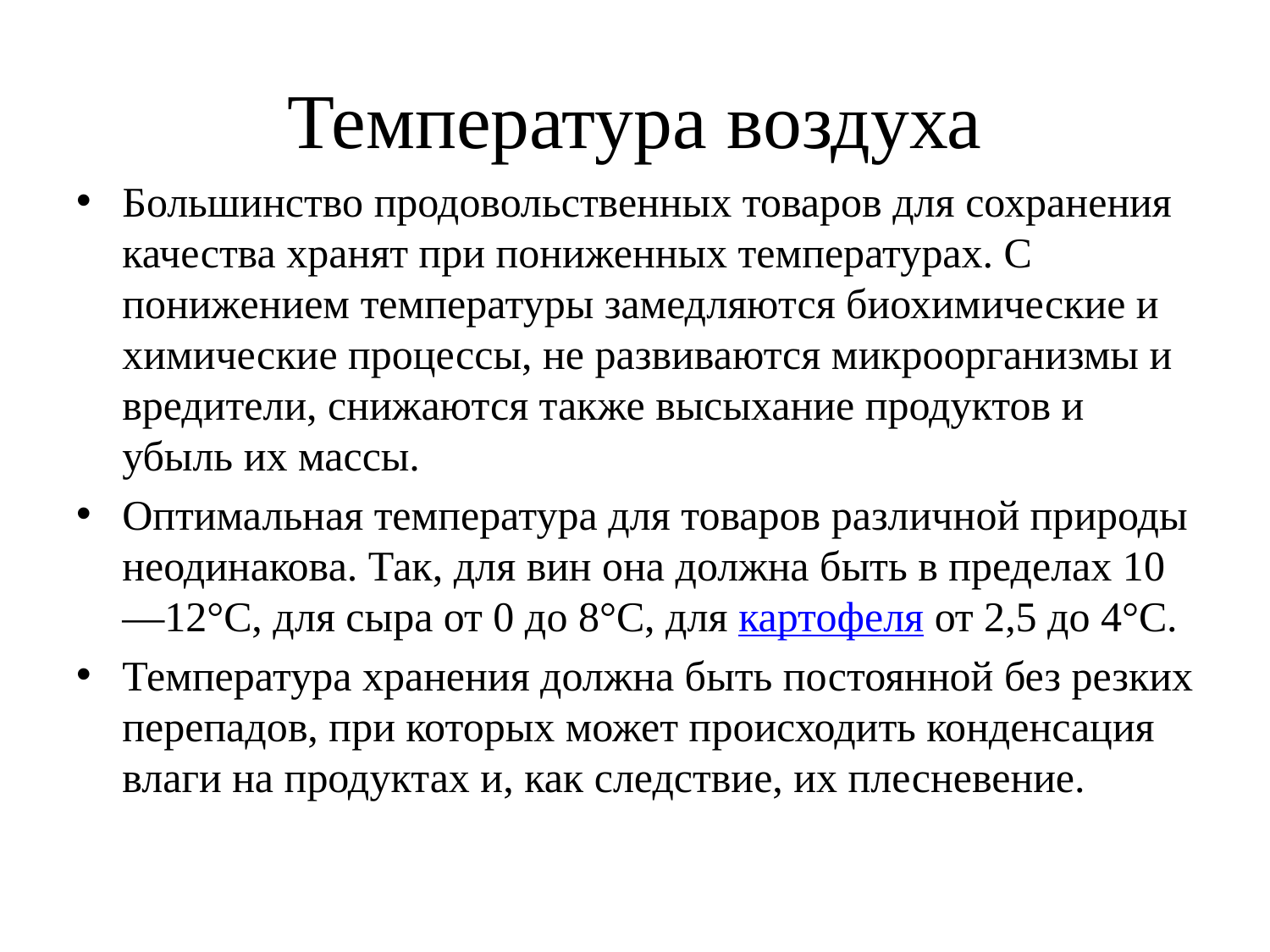

# Температура воздуха
Большинство продовольственных товаров для сохранения качества хранят при пониженных температурах. С понижением температуры замедляются биохимические и химические процессы, не развиваются микроорганизмы и вредители, снижаются также высыхание продуктов и убыль их массы.
Оптимальная температура для товаров различной природы неодинакова. Так, для вин она должна быть в пределах 10—12°С, для сыра от 0 до 8°С, для картофеля от 2,5 до 4°С.
Температура хранения должна быть постоянной без резких перепадов, при которых может происходить конденсация влаги на продуктах и, как следствие, их плесневение.